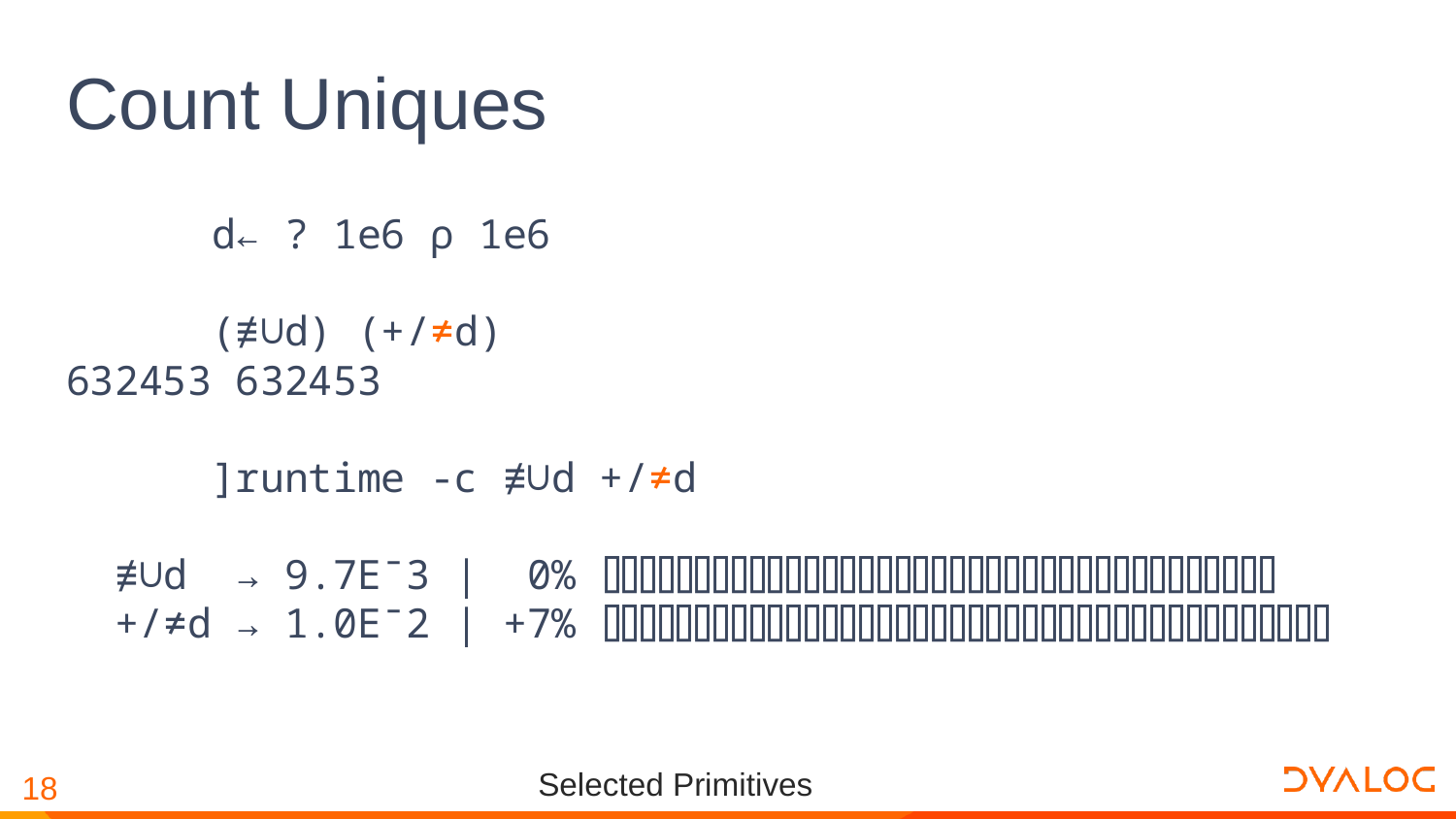

# Count Uniques
      d← ? 1e6 ⍴ 1e6
      (≢∪d) (+/≠d)
632453 632453

      ]runtime -c ≢∪d +/≠d

  ≢∪d  → 9.7E¯3 |  0% ⌷⌷⌷⌷⌷⌷⌷⌷⌷⌷⌷⌷⌷⌷⌷⌷⌷⌷⌷⌷⌷⌷⌷⌷⌷⌷⌷⌷⌷⌷⌷⌷⌷⌷⌷⌷⌷
  +/≠d → 1.0E¯2 | +7% ⌷⌷⌷⌷⌷⌷⌷⌷⌷⌷⌷⌷⌷⌷⌷⌷⌷⌷⌷⌷⌷⌷⌷⌷⌷⌷⌷⌷⌷⌷⌷⌷⌷⌷⌷⌷⌷⌷⌷⌷